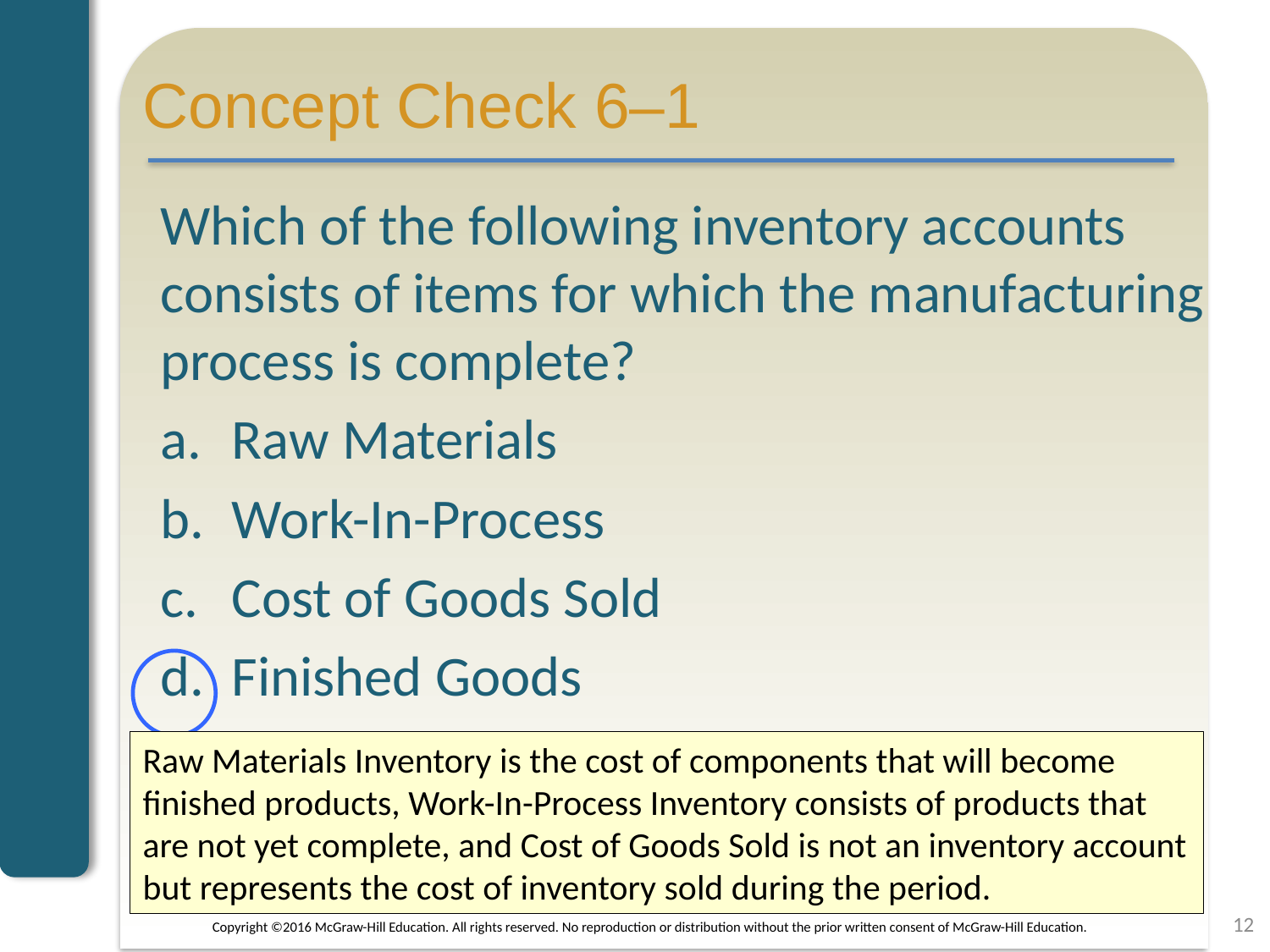

# Concept Check 6–1
Which of the following inventory accounts consists of items for which the manufacturing process is complete?
Raw Materials
Work-In-Process
Cost of Goods Sold
Finished Goods

Raw Materials Inventory is the cost of components that will become finished products, Work-In-Process Inventory consists of products that are not yet complete, and Cost of Goods Sold is not an inventory account but represents the cost of inventory sold during the period.
12
Copyright ©2016 McGraw-Hill Education. All rights reserved. No reproduction or distribution without the prior written consent of McGraw-Hill Education.